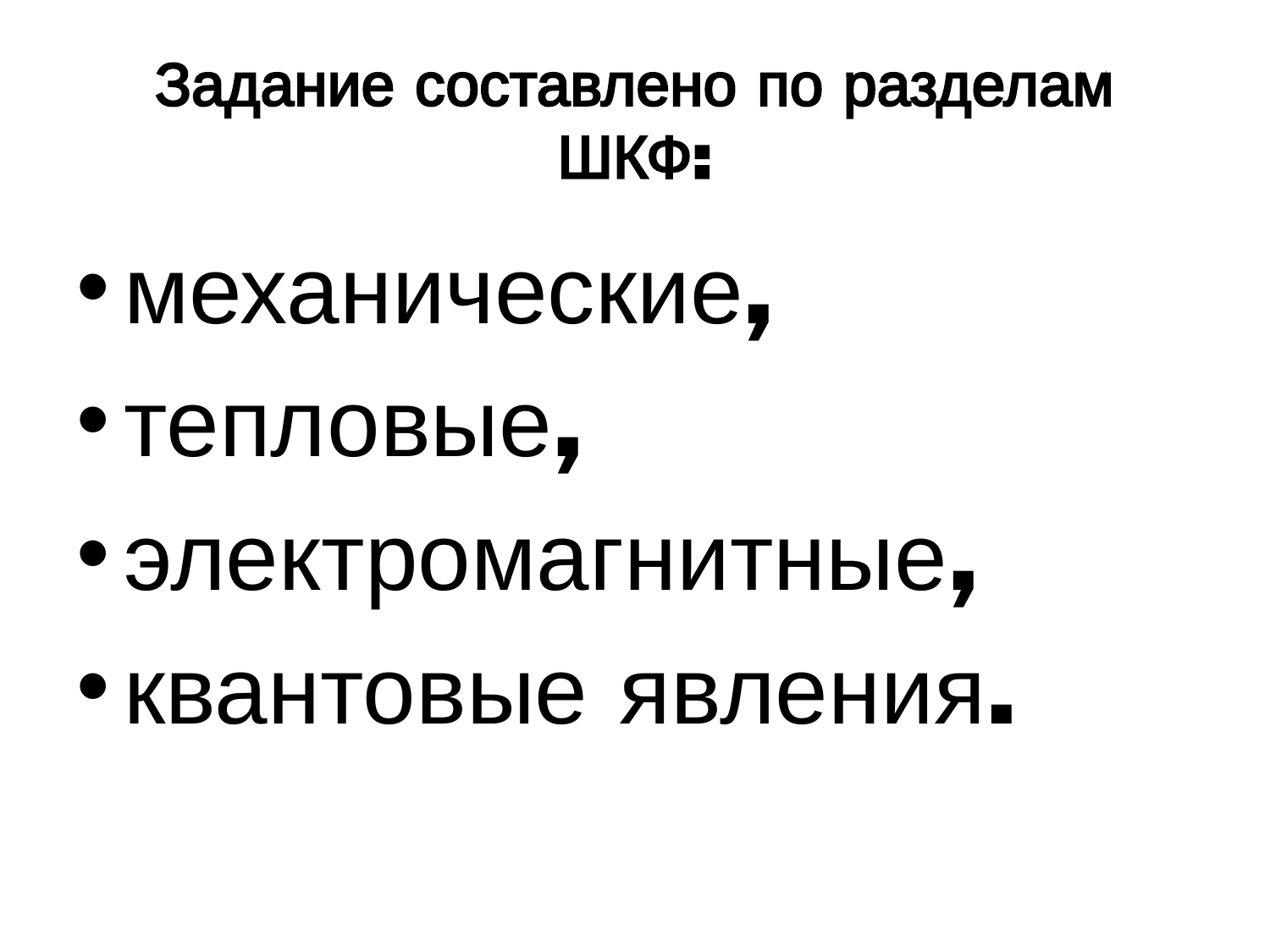

# Задание составлено по разделам ШКФ:
механические,
тепловые,
электромагнитные,
квантовые явления.